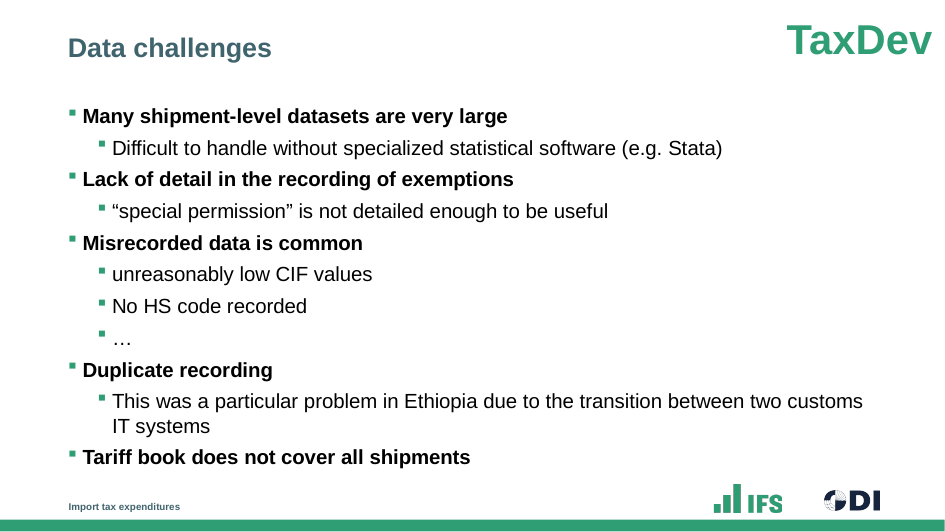

# Data challenges
Many shipment-level datasets are very large
Difficult to handle without specialized statistical software (e.g. Stata)
Lack of detail in the recording of exemptions
“special permission” is not detailed enough to be useful
Misrecorded data is common
unreasonably low CIF values
No HS code recorded
…
Duplicate recording
This was a particular problem in Ethiopia due to the transition between two customs IT systems
Tariff book does not cover all shipments

Import tax expenditures